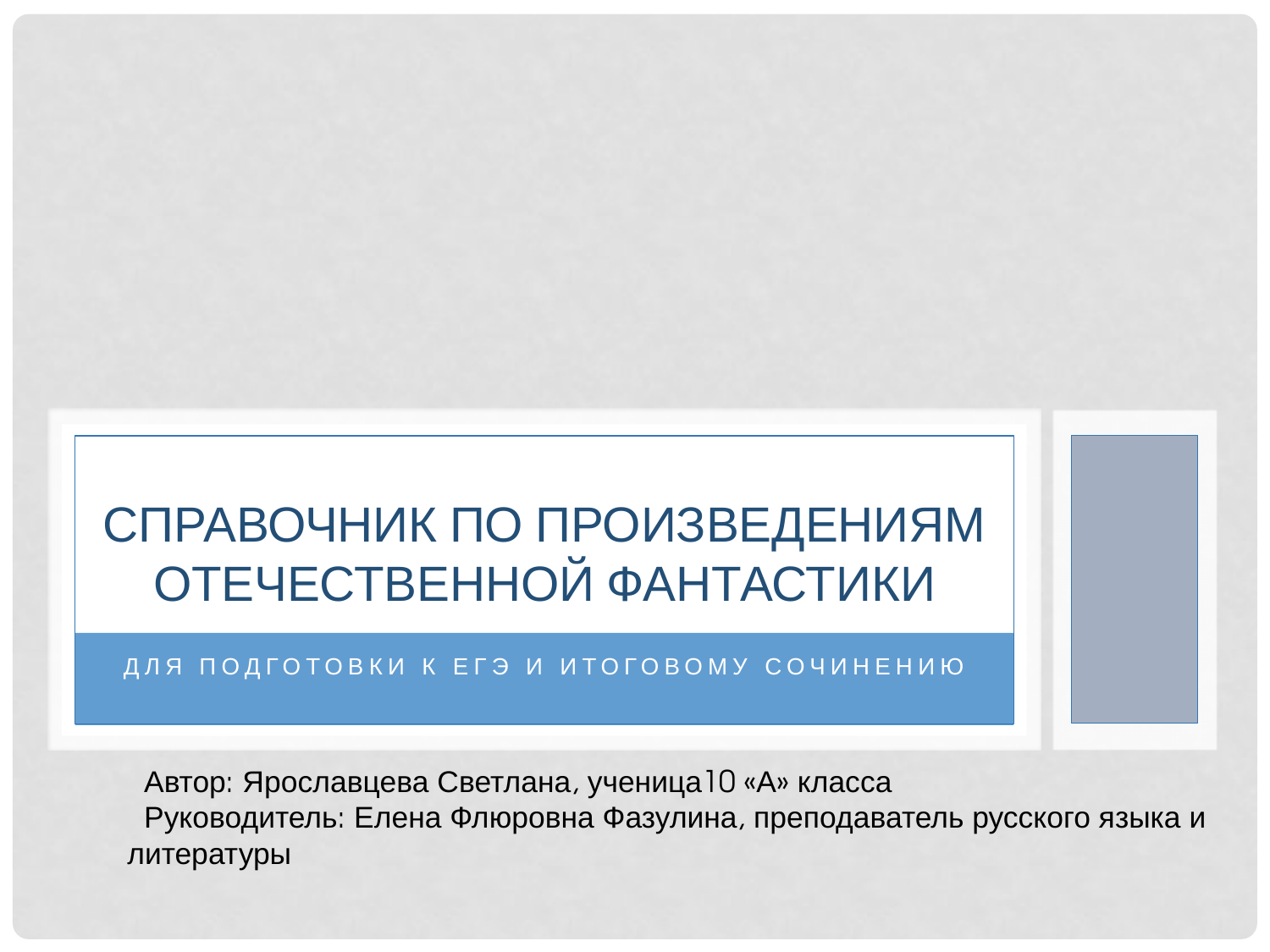

# Справочник по произведениям отечественной фантастики
Для подготовки к ЕГЭ и итоговому сочинению

  Автор: Ярославцева Светлана, ученица10 «А» класса
  Руководитель: Елена Флюровна Фазулина, преподаватель русского языка и литературы